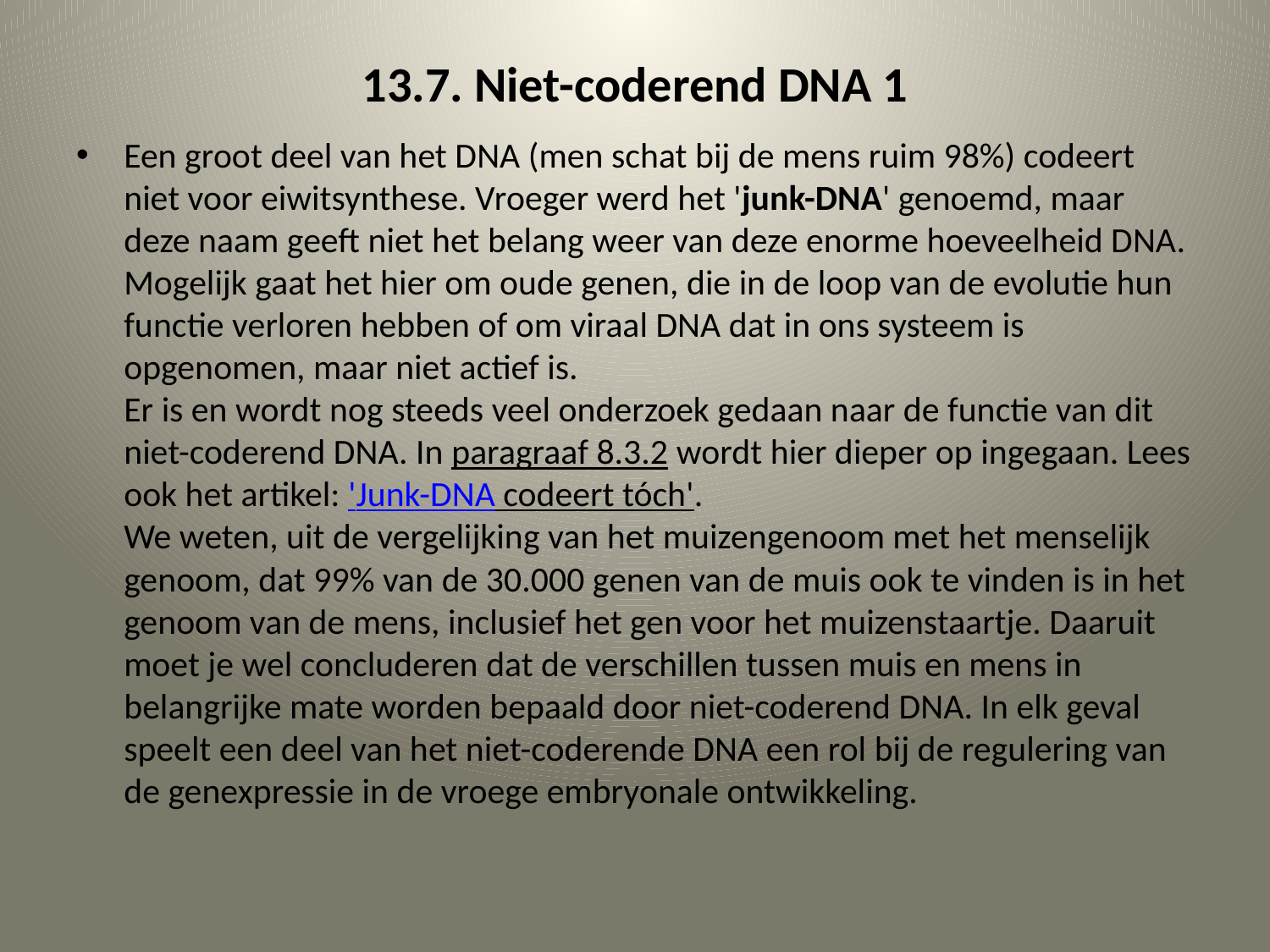

# 13.7. Niet-coderend DNA 1
Een groot deel van het DNA (men schat bij de mens ruim 98%) codeert niet voor eiwitsynthese. Vroeger werd het 'junk-DNA' genoemd, maar deze naam geeft niet het belang weer van deze enorme hoeveelheid DNA.
Mogelijk gaat het hier om oude genen, die in de loop van de evolutie hun functie verloren hebben of om viraal DNA dat in ons systeem is opgenomen, maar niet actief is.
Er is en wordt nog steeds veel onderzoek gedaan naar de functie van dit niet-coderend DNA. In paragraaf 8.3.2 wordt hier dieper op ingegaan. Lees ook het artikel: 'Junk-DNA codeert tóch'.
We weten, uit de vergelijking van het muizengenoom met het menselijk genoom, dat 99% van de 30.000 genen van de muis ook te vinden is in het genoom van de mens, inclusief het gen voor het muizenstaartje. Daaruit moet je wel concluderen dat de verschillen tussen muis en mens in belangrijke mate worden bepaald door niet-coderend DNA. In elk geval speelt een deel van het niet-coderende DNA een rol bij de regulering van de genexpressie in de vroege embryonale ontwikkeling.